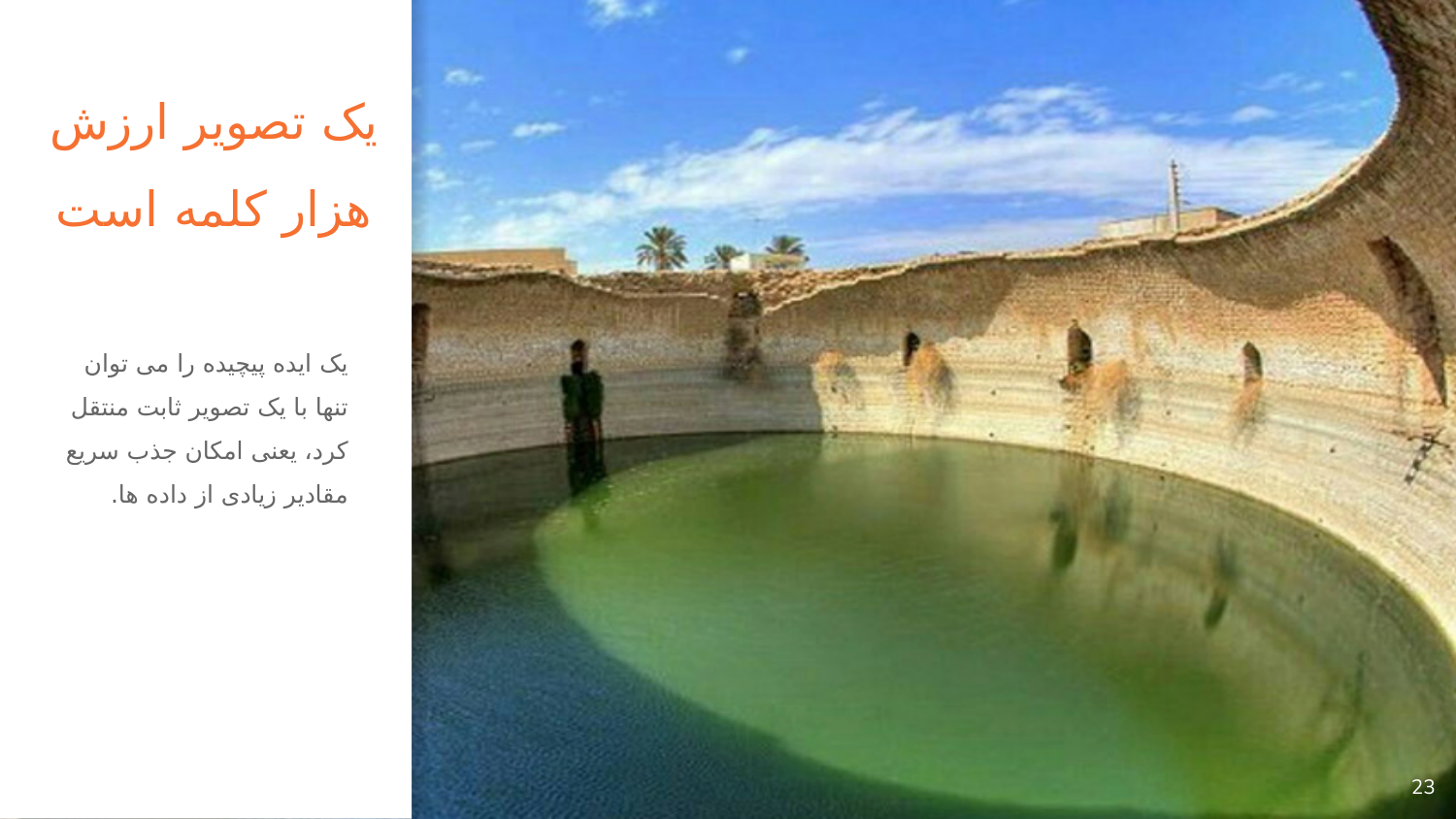

# یک تصویر ارزش هزار کلمه است
یک ایده پیچیده را می توان تنها با یک تصویر ثابت منتقل کرد، یعنی امکان جذب سریع مقادیر زیادی از داده ها.
23